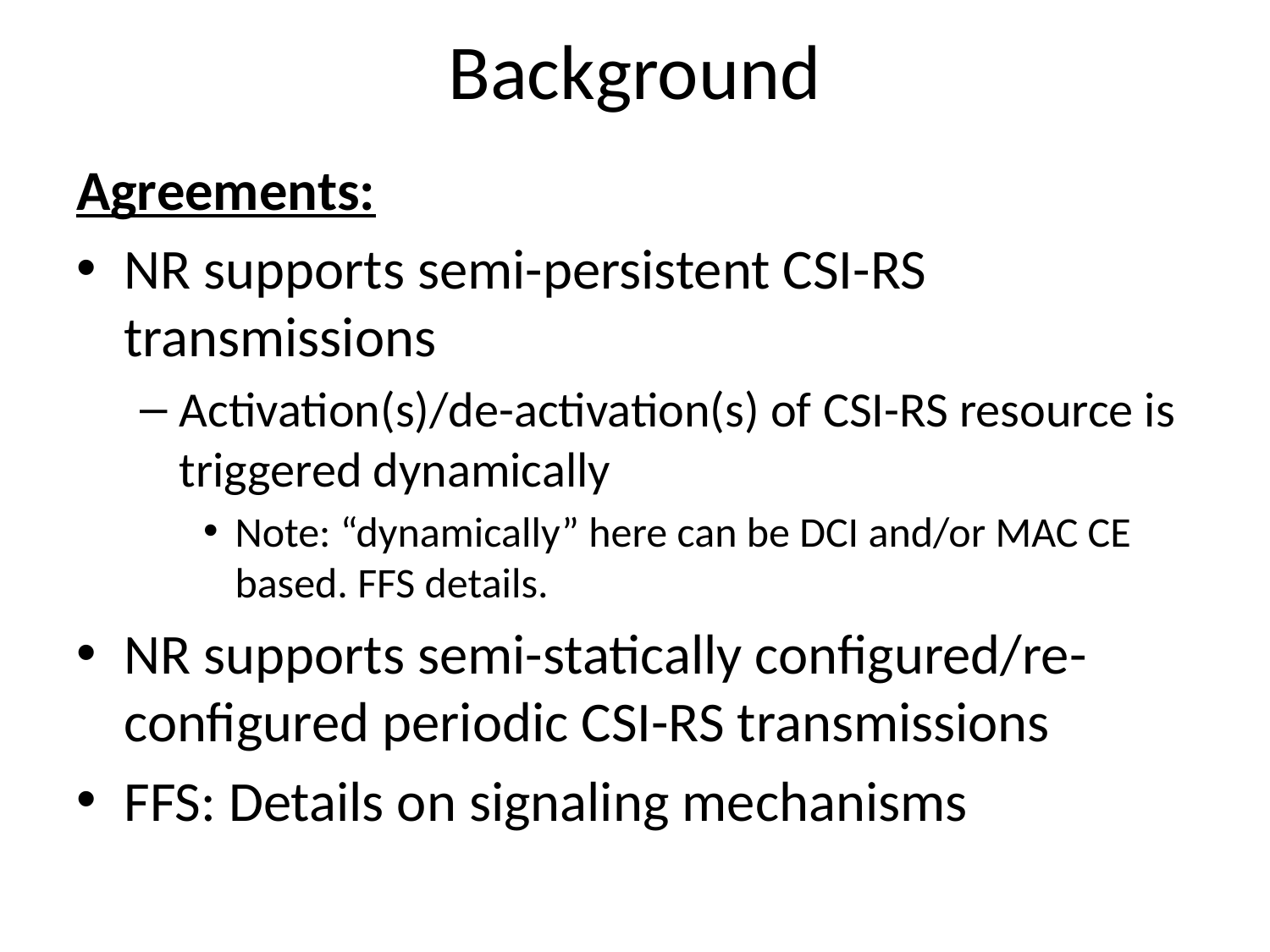

# Background
Agreements:
NR supports semi-persistent CSI-RS transmissions
Activation(s)/de-activation(s) of CSI-RS resource is triggered dynamically
Note: “dynamically” here can be DCI and/or MAC CE based. FFS details.
NR supports semi-statically configured/re-configured periodic CSI-RS transmissions
FFS: Details on signaling mechanisms